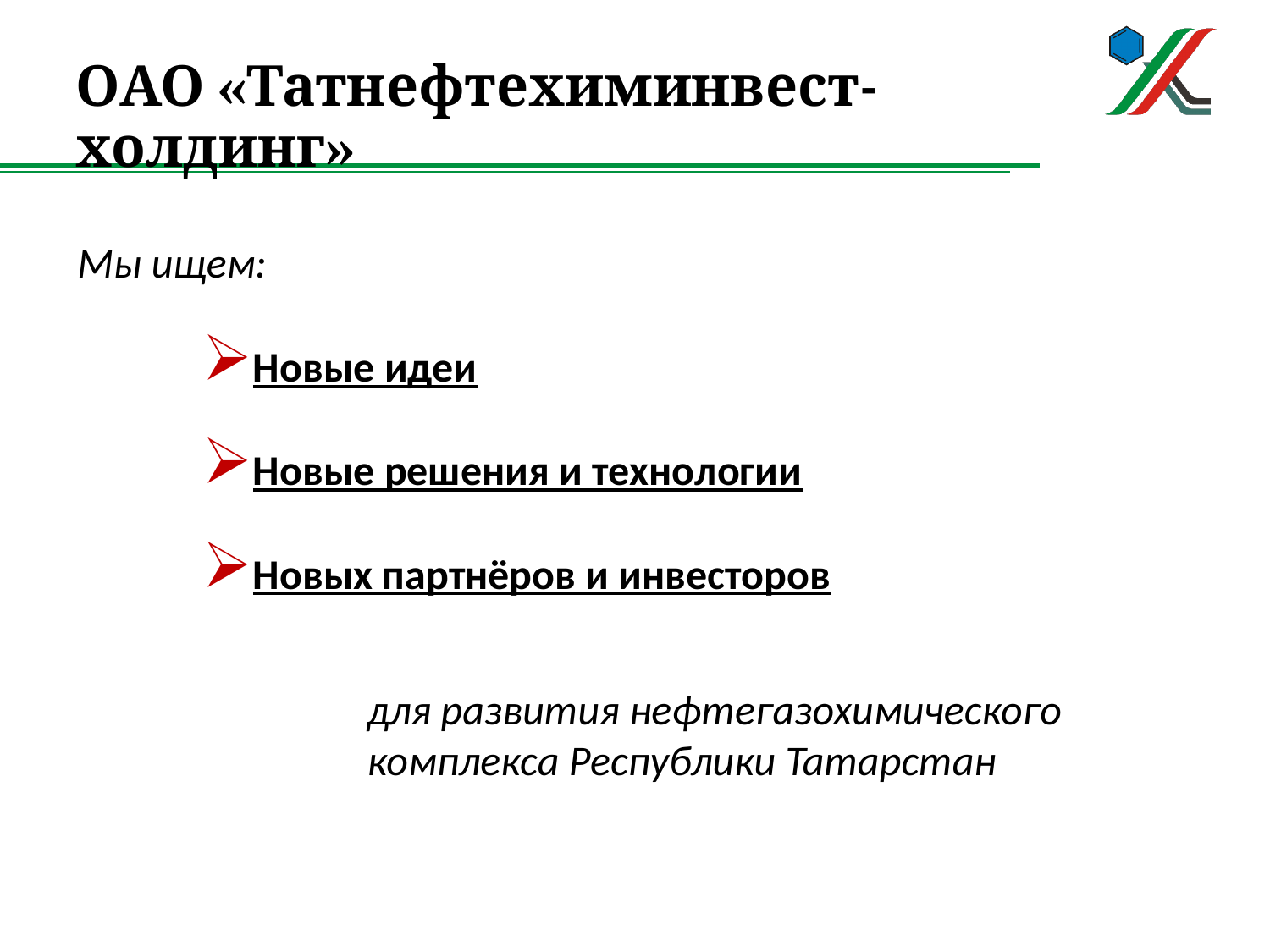

# ОАО «Татнефтехиминвест-холдинг»

Мы ищем:
Новые идеи
Новые решения и технологии
Новых партнёров и инвесторов
для развития нефтегазохимического комплекса Республики Татарстан